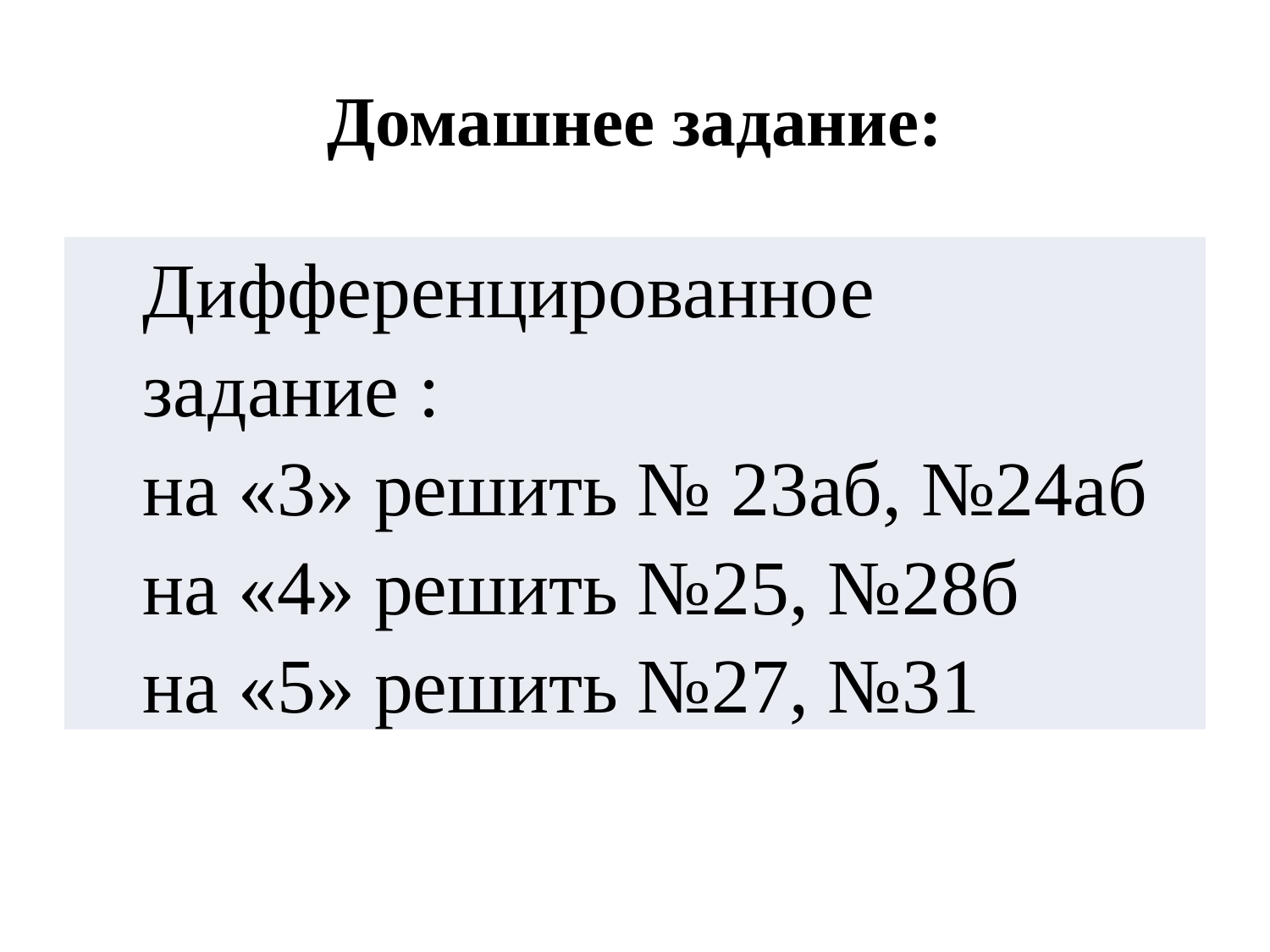

# Домашнее задание:
| Дифференцированное задание : на «3» решить № 23аб, №24аб на «4» решить №25, №28б на «5» решить №27, №31 |
| --- |